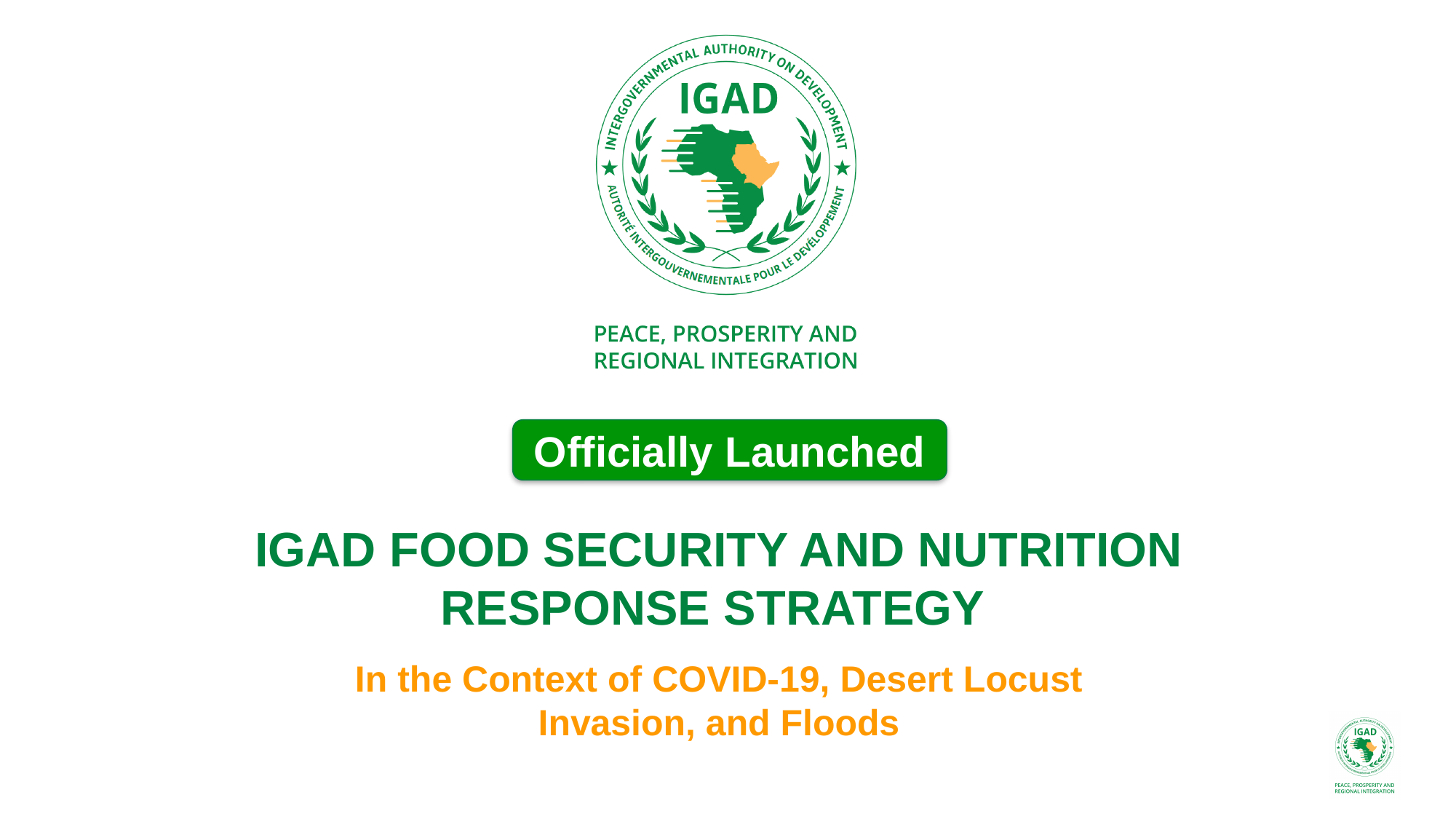

Officially Launched
# IGAD FOOD SECURITY AND NUTRITION RESPONSE STRATEGY
In the Context of COVID-19, Desert Locust Invasion, and Floods